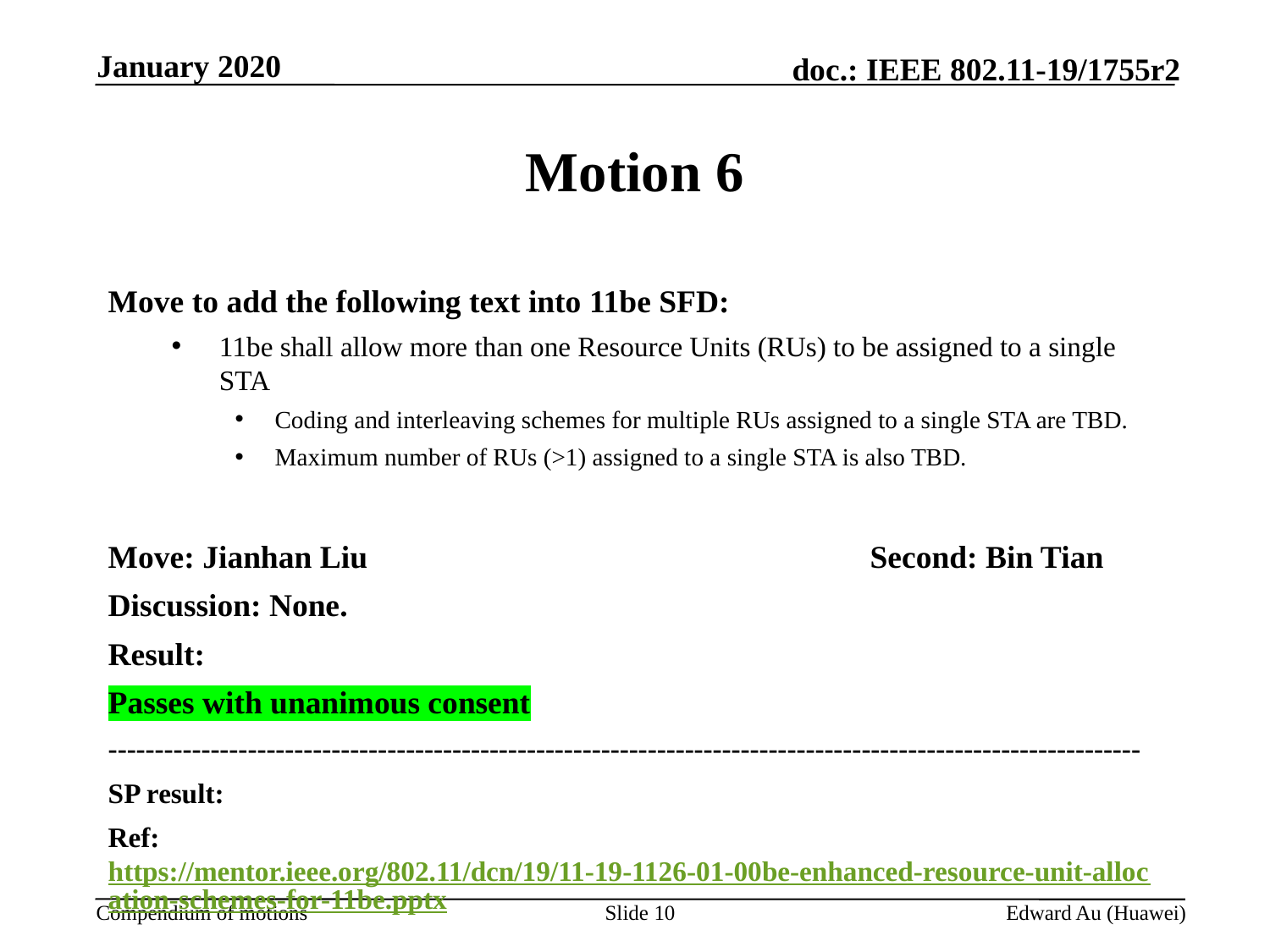

January 2020
# Motion 6
Move to add the following text into 11be SFD:
11be shall allow more than one Resource Units (RUs) to be assigned to a single STA
Coding and interleaving schemes for multiple RUs assigned to a single STA are TBD.
Maximum number of RUs (>1) assigned to a single STA is also TBD.

Move: Jianhan Liu				Second: Bin Tian
Discussion: None.
Result:
Passes with unanimous consent
---------------------------------------------------------------------------------------------------------------
SP result:
Ref: https://mentor.ieee.org/802.11/dcn/19/11-19-1126-01-00be-enhanced-resource-unit-allocation-schemes-for-11be.pptx

Slide 10
Edward Au (Huawei)